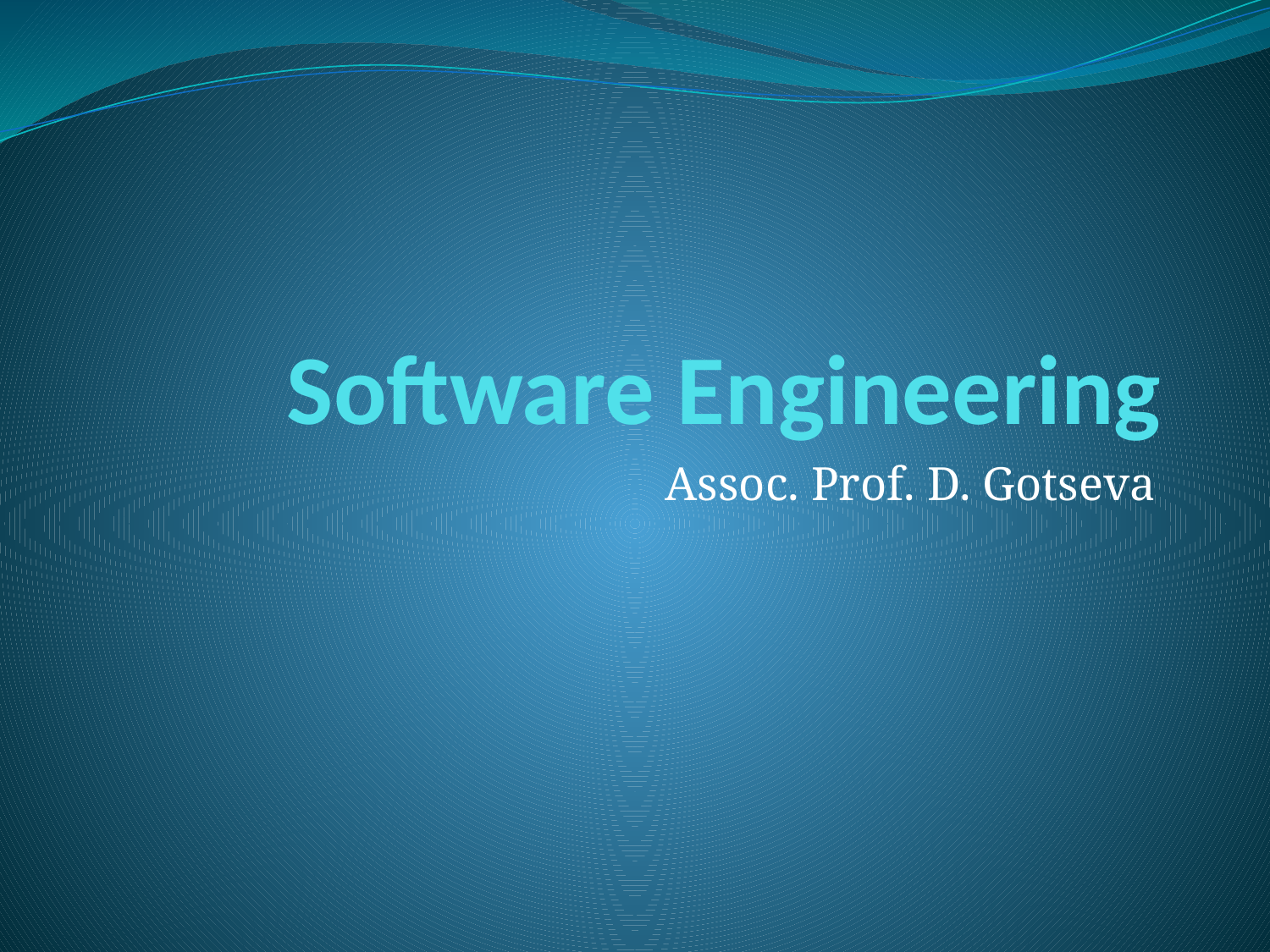

# Software Engineering
Assoc. Prof. D. Gotseva